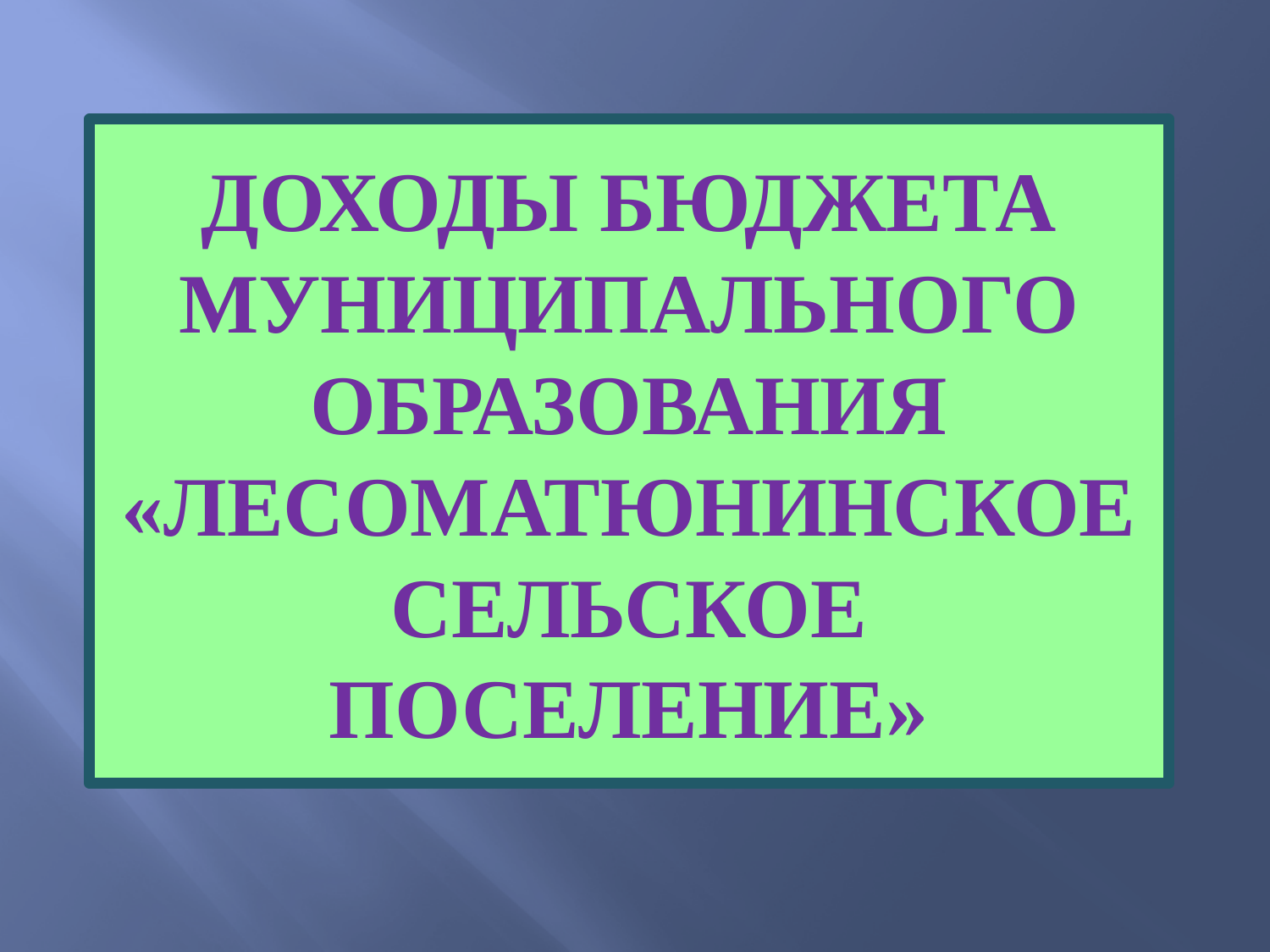

# Доходы бюджета муниципального образования «Лесоматюнинское сельское поселение»